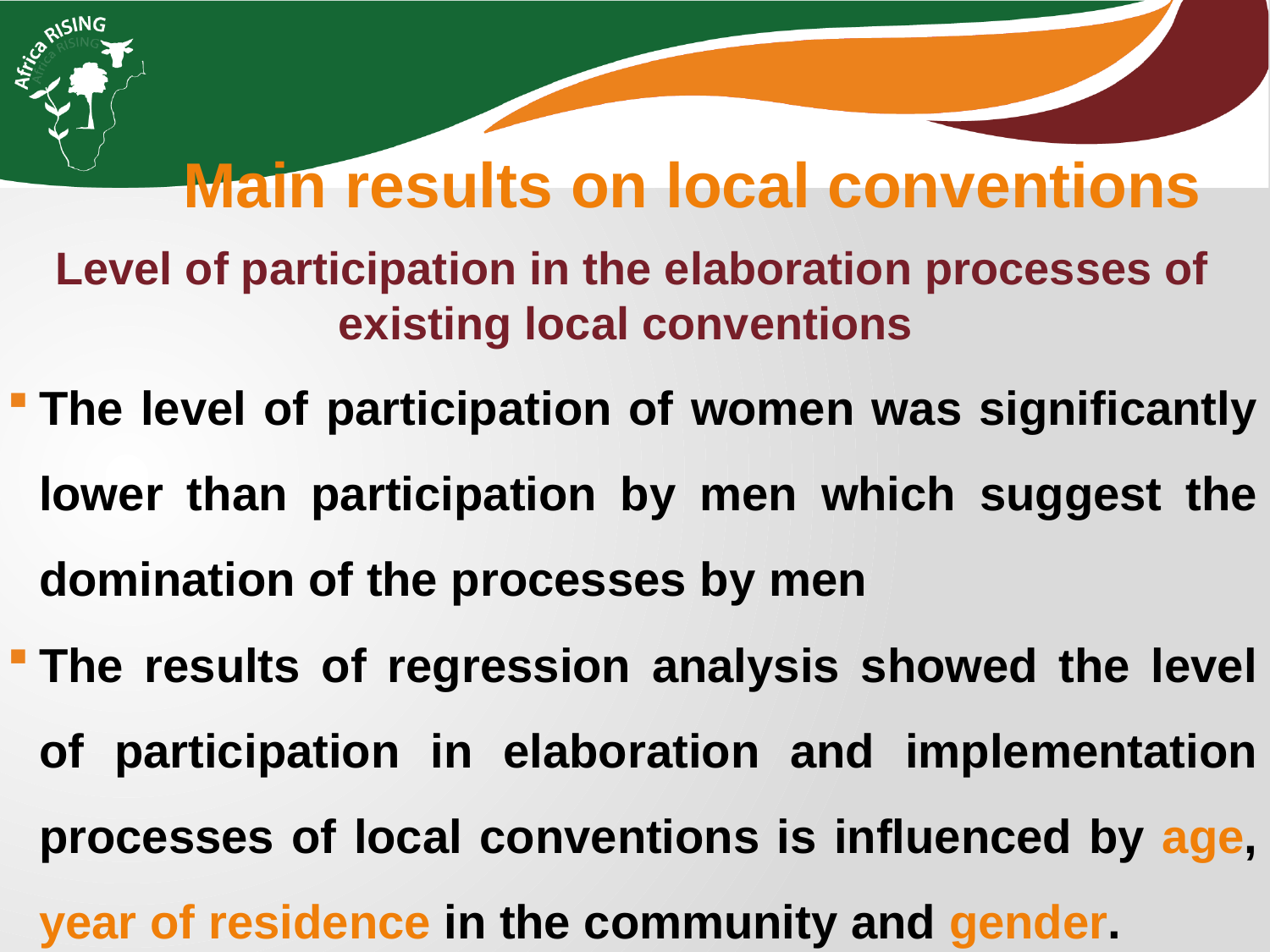

Main results on local conventions
Level of participation in the elaboration processes of existing local conventions
The level of participation of women was significantly lower than participation by men which suggest the domination of the processes by men
The results of regression analysis showed the level of participation in elaboration and implementation processes of local conventions is influenced by age, year of residence in the community and gender.